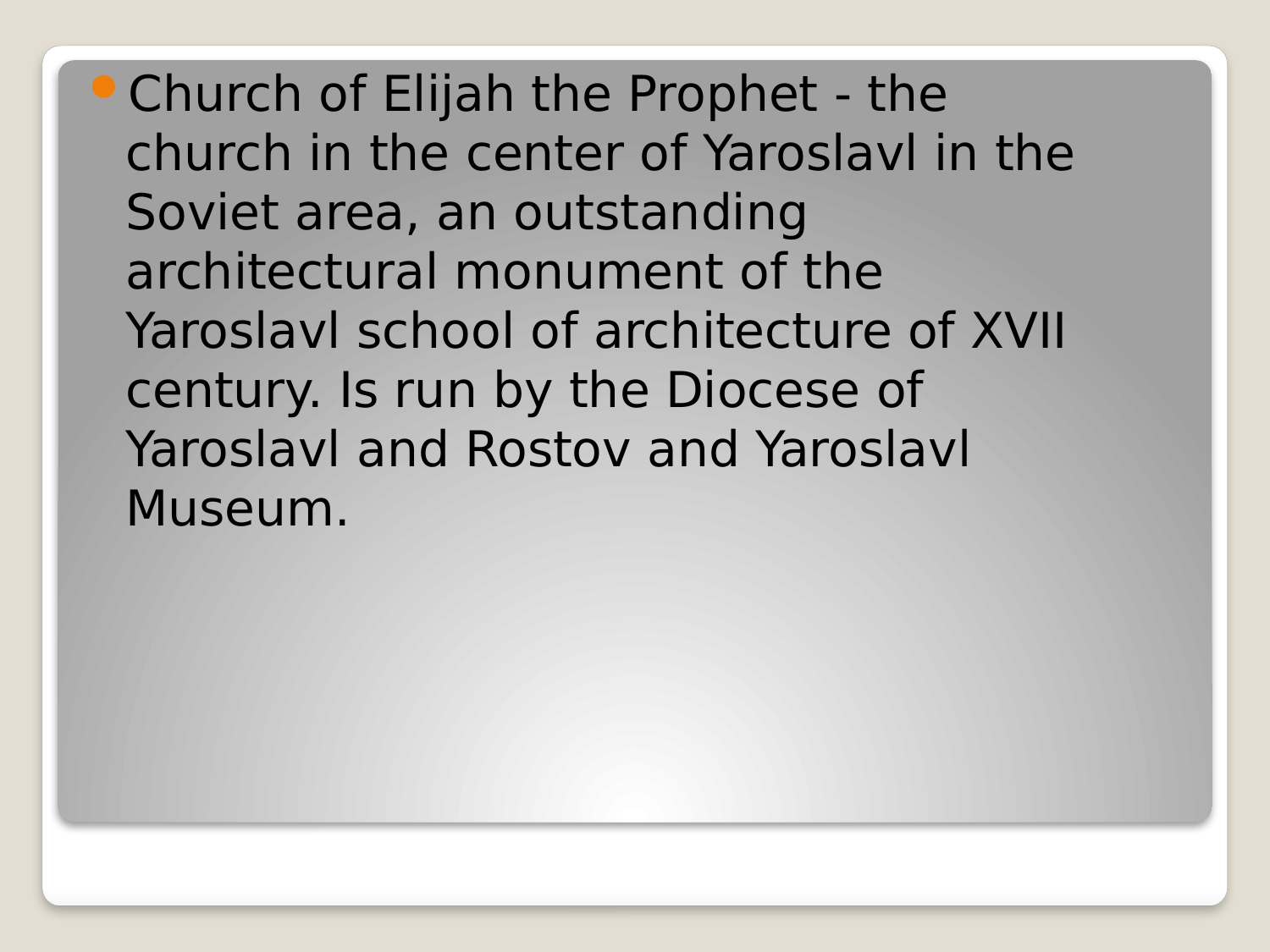

Church of Elijah the Prophet - the church in the center of Yaroslavl in the Soviet area, an outstanding architectural monument of the Yaroslavl school of architecture of XVII century. Is run by the Diocese of Yaroslavl and Rostov and Yaroslavl Museum.